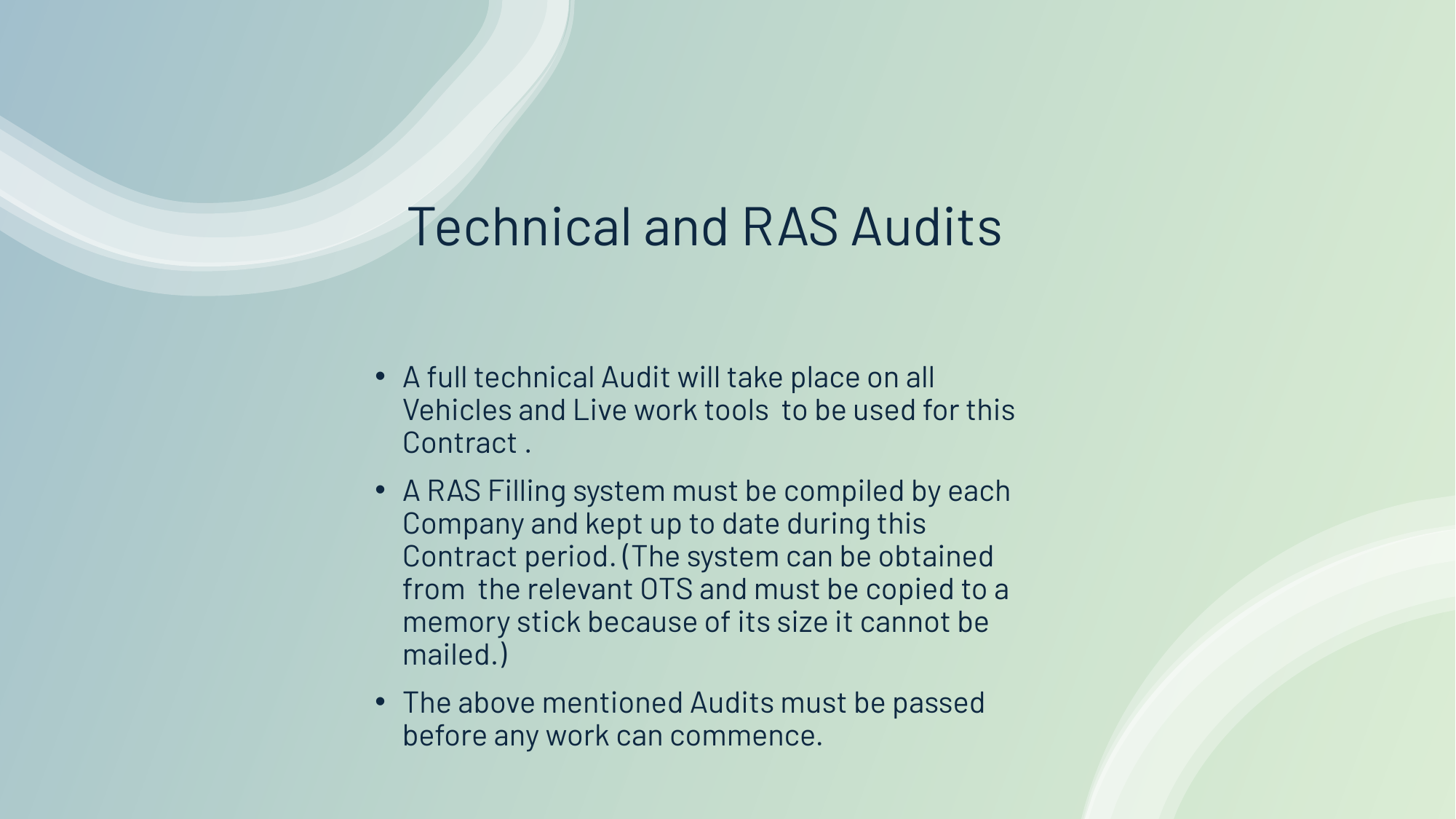

# Technical and RAS Audits
A full technical Audit will take place on all Vehicles and Live work tools  to be used for this Contract .
A RAS Filling system must be compiled by each Company and kept up to date during this Contract period. (The system can be obtained from  the relevant OTS and must be copied to a memory stick because of its size it cannot be mailed.)
The above mentioned Audits must be passed before any work can commence.